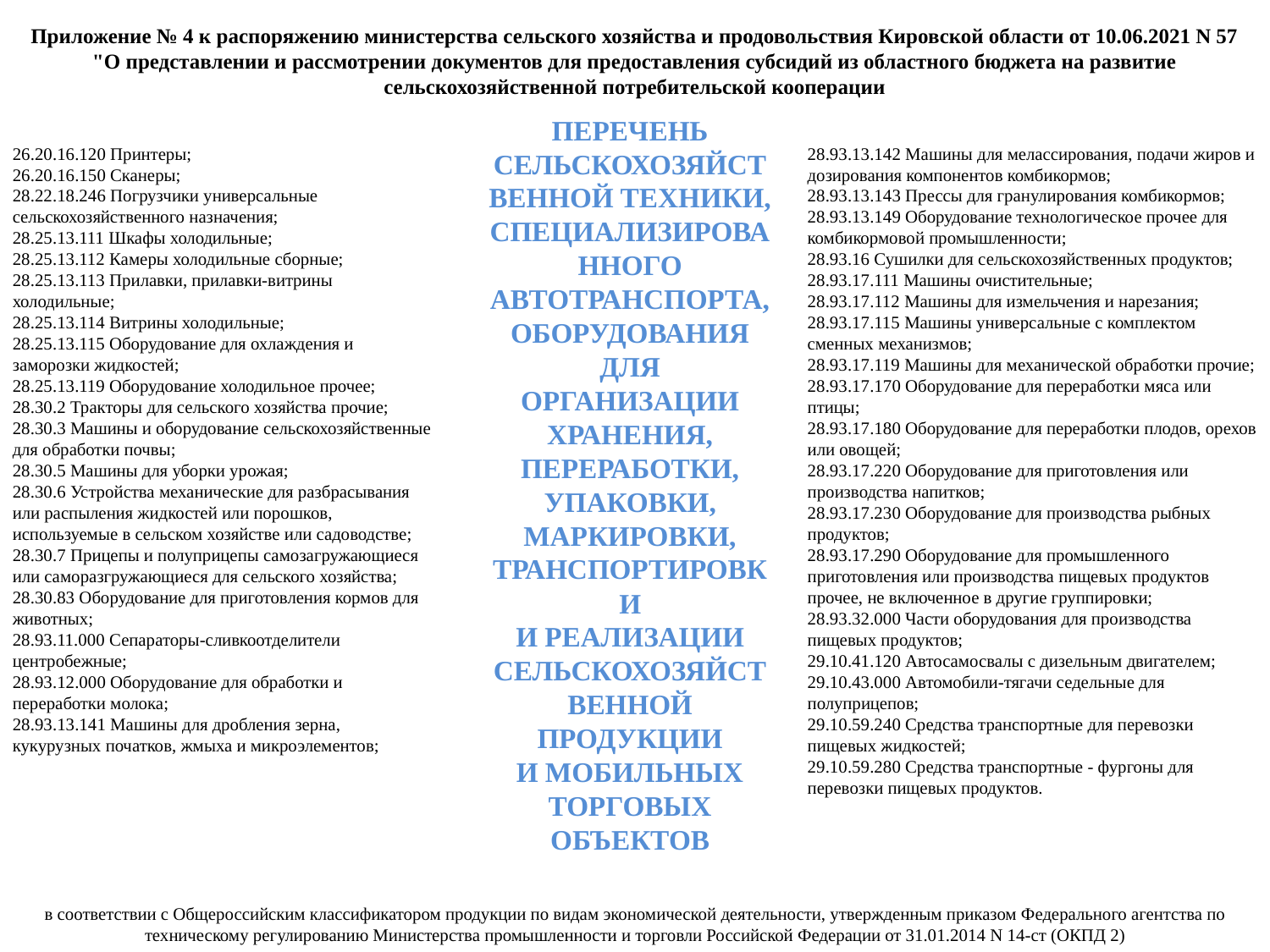

Приложение № 4 к распоряжению министерства сельского хозяйства и продовольствия Кировской области от 10.06.2021 N 57
"О представлении и рассмотрении документов для предоставления субсидий из областного бюджета на развитие сельскохозяйственной потребительской кооперации
ПЕРЕЧЕНЬ
СЕЛЬСКОХОЗЯЙСТВЕННОЙ ТЕХНИКИ, СПЕЦИАЛИЗИРОВАННОГО
АВТОТРАНСПОРТА, ОБОРУДОВАНИЯ ДЛЯ ОРГАНИЗАЦИИ ХРАНЕНИЯ,
ПЕРЕРАБОТКИ, УПАКОВКИ, МАРКИРОВКИ, ТРАНСПОРТИРОВКИ
И РЕАЛИЗАЦИИ СЕЛЬСКОХОЗЯЙСТВЕННОЙ ПРОДУКЦИИ
И МОБИЛЬНЫХ ТОРГОВЫХ ОБЪЕКТОВ
26.20.16.120 Принтеры;
26.20.16.150 Сканеры;
28.22.18.246 Погрузчики универсальные сельскохозяйственного назначения;
28.25.13.111 Шкафы холодильные;
28.25.13.112 Камеры холодильные сборные;
28.25.13.113 Прилавки, прилавки-витрины холодильные;
28.25.13.114 Витрины холодильные;
28.25.13.115 Оборудование для охлаждения и заморозки жидкостей;
28.25.13.119 Оборудование холодильное прочее;
28.30.2 Тракторы для сельского хозяйства прочие;
28.30.3 Машины и оборудование сельскохозяйственные для обработки почвы;
28.30.5 Машины для уборки урожая;
28.30.6 Устройства механические для разбрасывания или распыления жидкостей или порошков, используемые в сельском хозяйстве или садоводстве;
28.30.7 Прицепы и полуприцепы самозагружающиеся или саморазгружающиеся для сельского хозяйства;
28.30.83 Оборудование для приготовления кормов для животных;
28.93.11.000 Сепараторы-сливкоотделители центробежные;
28.93.12.000 Оборудование для обработки и переработки молока;
28.93.13.141 Машины для дробления зерна, кукурузных початков, жмыха и микроэлементов;
28.93.13.142 Машины для мелассирования, подачи жиров и дозирования компонентов комбикормов;
28.93.13.143 Прессы для гранулирования комбикормов;
28.93.13.149 Оборудование технологическое прочее для комбикормовой промышленности;
28.93.16 Сушилки для сельскохозяйственных продуктов;
28.93.17.111 Машины очистительные;
28.93.17.112 Машины для измельчения и нарезания;
28.93.17.115 Машины универсальные с комплектом сменных механизмов;
28.93.17.119 Машины для механической обработки прочие;
28.93.17.170 Оборудование для переработки мяса или птицы;
28.93.17.180 Оборудование для переработки плодов, орехов или овощей;
28.93.17.220 Оборудование для приготовления или производства напитков;
28.93.17.230 Оборудование для производства рыбных продуктов;
28.93.17.290 Оборудование для промышленного приготовления или производства пищевых продуктов прочее, не включенное в другие группировки;
28.93.32.000 Части оборудования для производства пищевых продуктов;
29.10.41.120 Автосамосвалы с дизельным двигателем;
29.10.43.000 Автомобили-тягачи седельные для полуприцепов;
29.10.59.240 Средства транспортные для перевозки пищевых жидкостей;
29.10.59.280 Средства транспортные - фургоны для перевозки пищевых продуктов.
в соответствии с Общероссийским классификатором продукции по видам экономической деятельности, утвержденным приказом Федерального агентства по техническому регулированию Министерства промышленности и торговли Российской Федерации от 31.01.2014 N 14-ст (ОКПД 2)